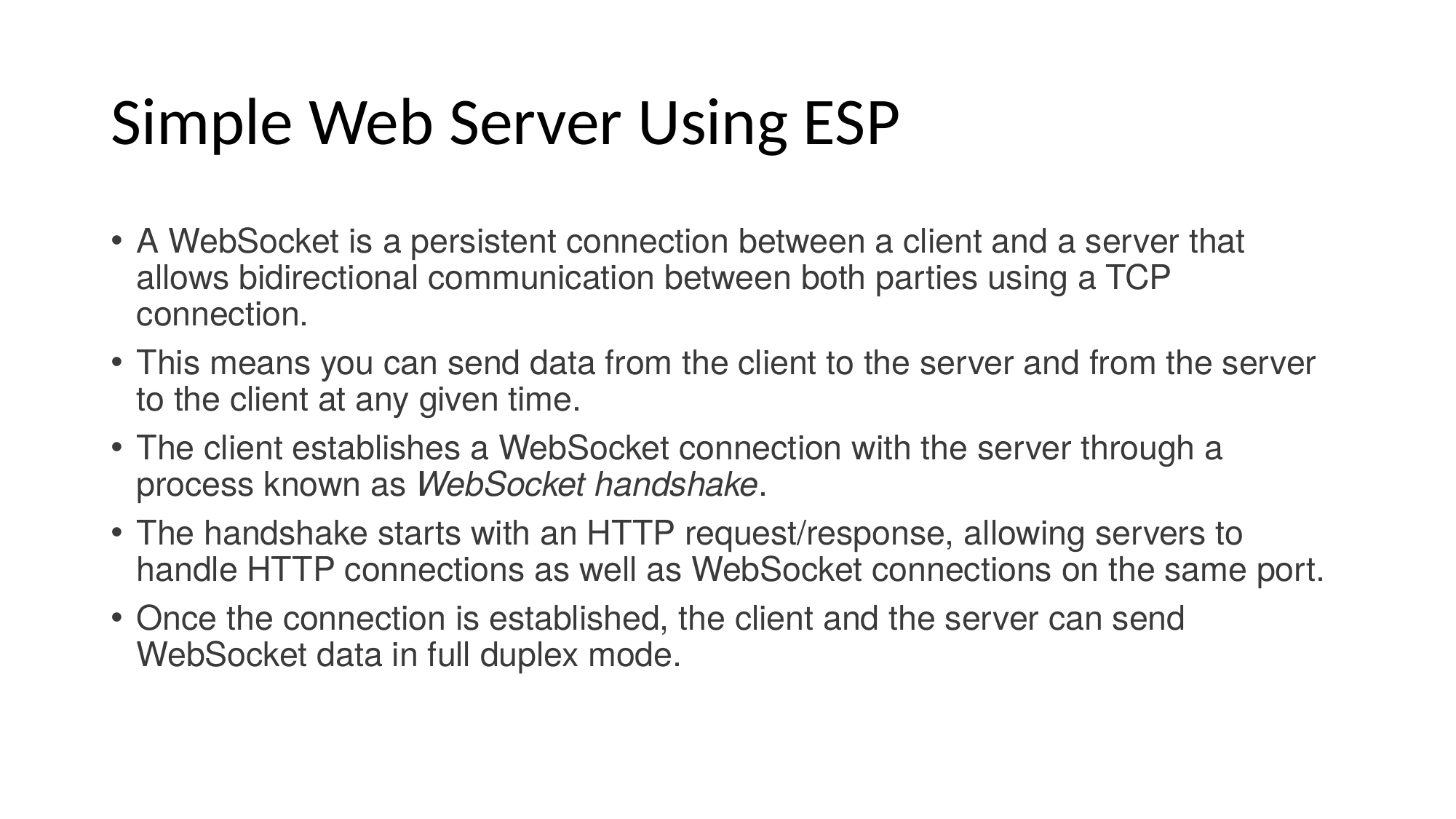

# Simple Web Server Using ESP
A WebSocket is a persistent connection between a client and a server that allows bidirectional communication between both parties using a TCP connection.
This means you can send data from the client to the server and from the server to the client at any given time.
The client establishes a WebSocket connection with the server through a process known as WebSocket handshake.
The handshake starts with an HTTP request/response, allowing servers to handle HTTP connections as well as WebSocket connections on the same port.
Once the connection is established, the client and the server can send WebSocket data in full duplex mode.